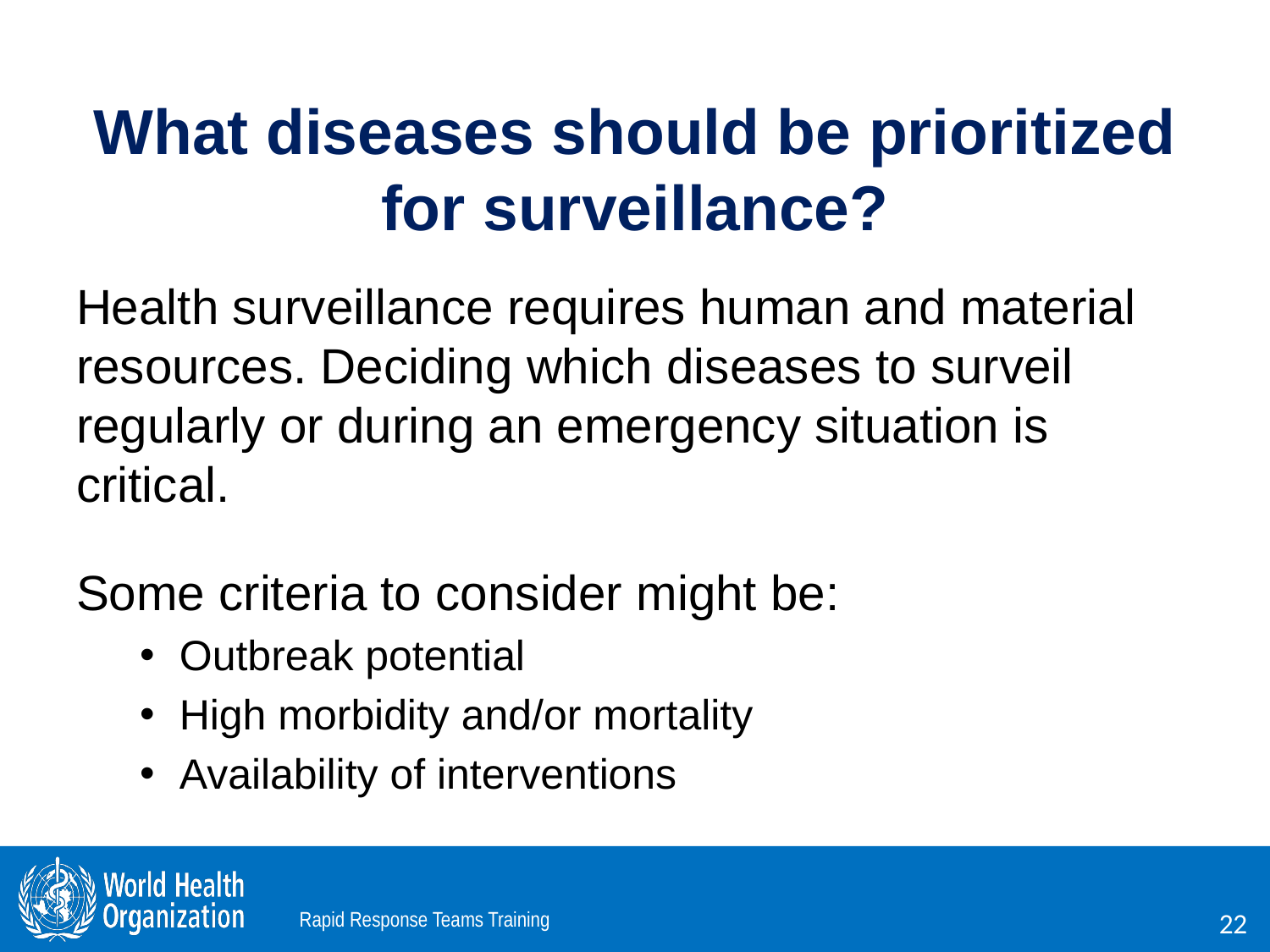

# What diseases should be prioritized for surveillance?
Health surveillance requires human and material resources. Deciding which diseases to surveil regularly or during an emergency situation is critical.

Some criteria to consider might be:
Outbreak potential
High morbidity and/or mortality
Availability of interventions